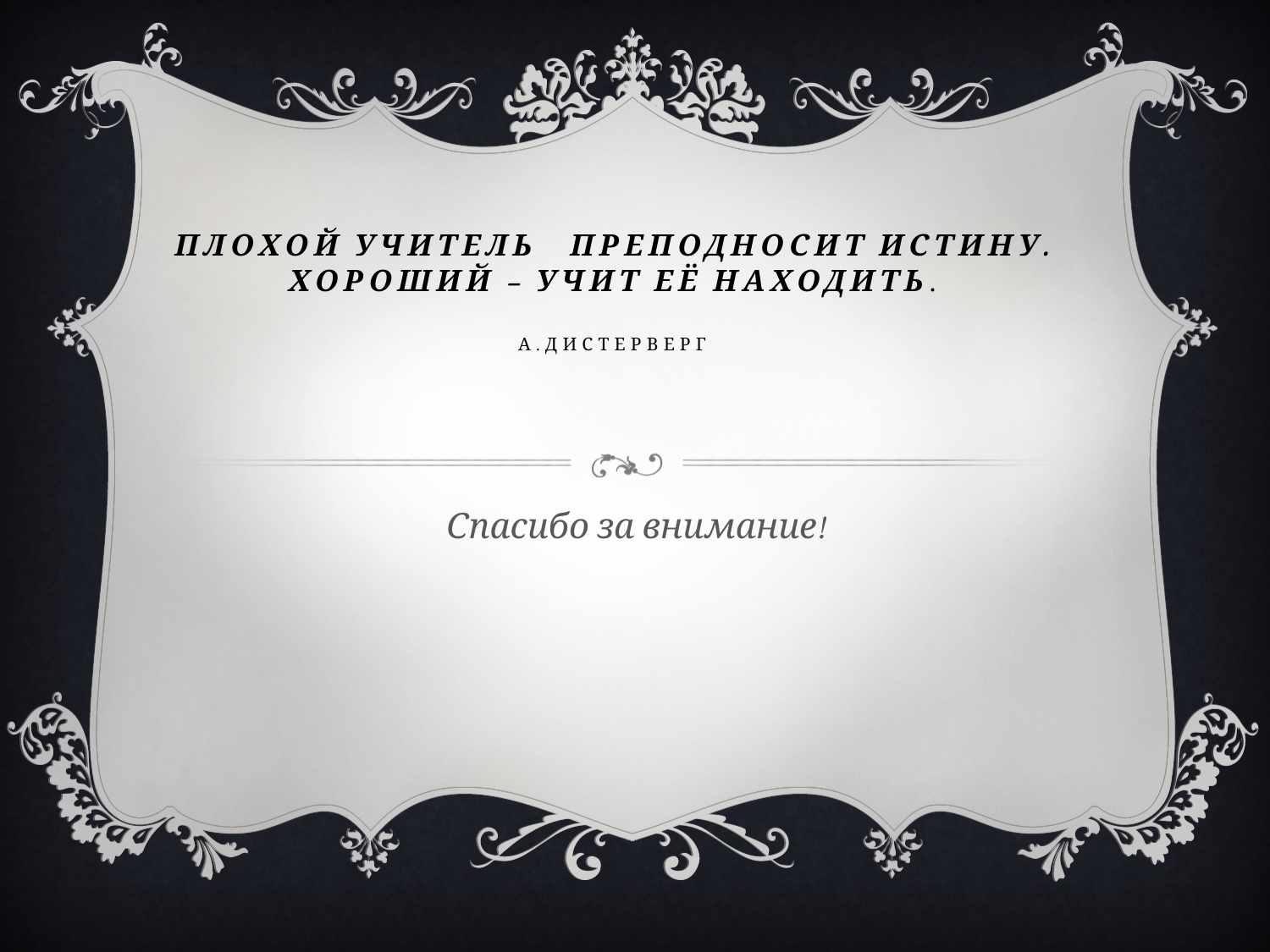

# Плохой учитель   преподносит истину. Хороший – учит её находить. А.Дистерверг
Спасибо за внимание!